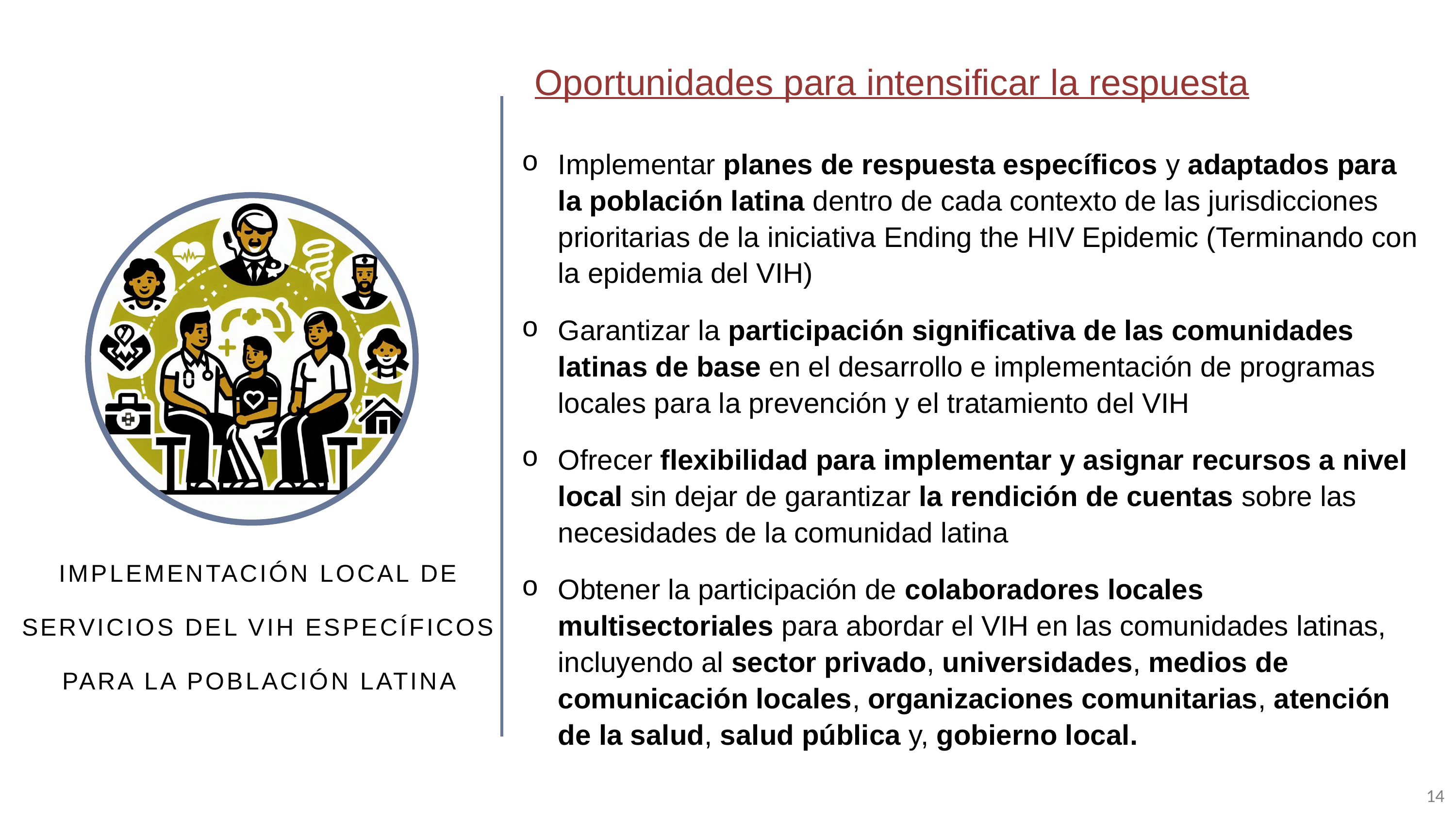

Oportunidades para intensificar la respuesta
Implementar planes de respuesta específicos y adaptados para la población latina dentro de cada contexto de las jurisdicciones prioritarias de la iniciativa Ending the HIV Epidemic (Terminando con la epidemia del VIH)

Garantizar la participación significativa de las comunidades latinas de base en el desarrollo e implementación de programas locales para la prevención y el tratamiento del VIH

Ofrecer flexibilidad para implementar y asignar recursos a nivel local sin dejar de garantizar la rendición de cuentas sobre las necesidades de la comunidad latina

Obtener la participación de colaboradores locales multisectoriales para abordar el VIH en las comunidades latinas, incluyendo al sector privado, universidades, medios de comunicación locales, organizaciones comunitarias, atención de la salud, salud pública y, gobierno local.

IMPLEMENTACIÓN LOCAL DE SERVICIOS DEL VIH ESPECÍFICOS PARA LA POBLACIÓN LATINA
14